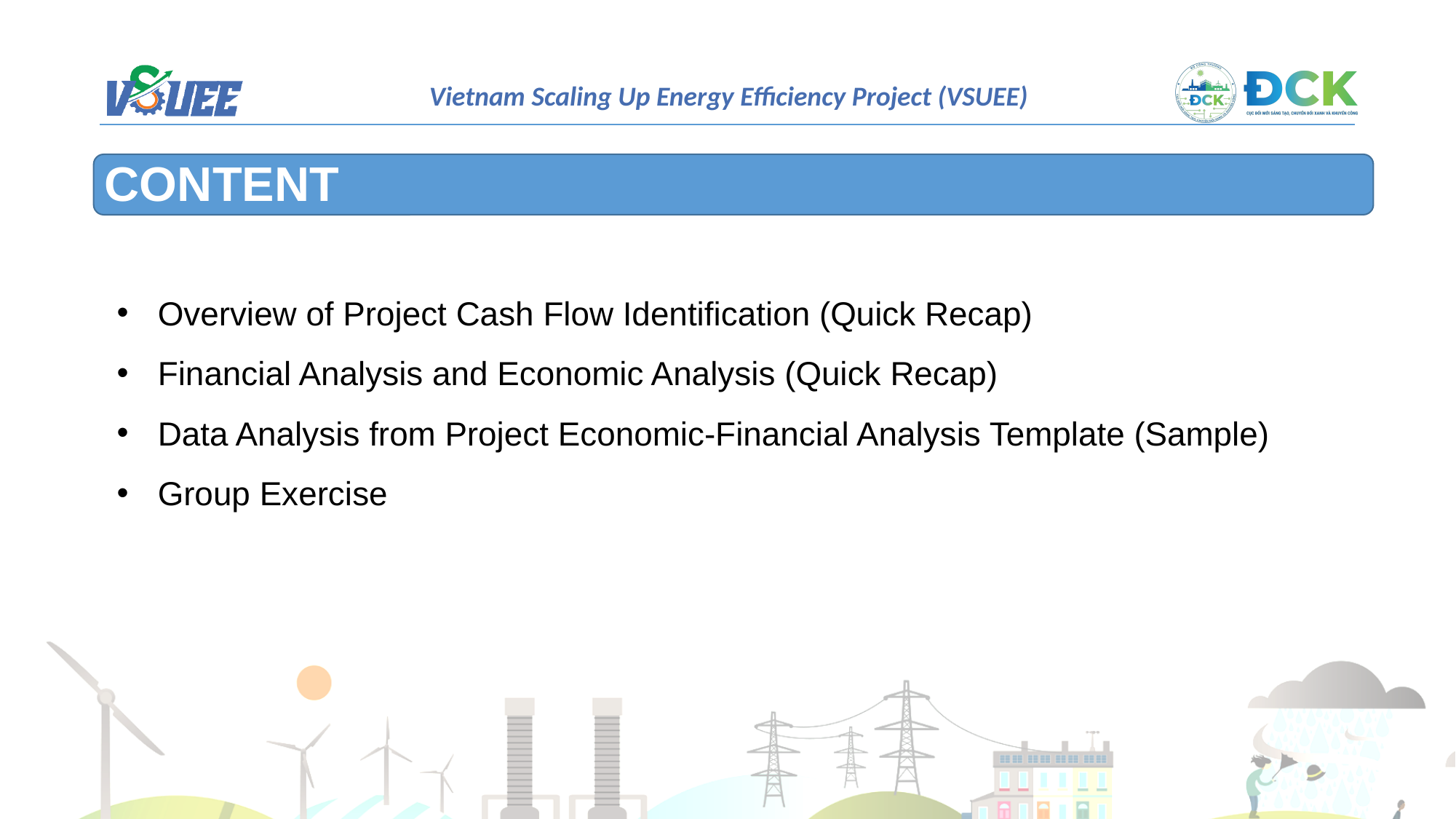

CONTENT
Overview of Project Cash Flow Identification (Quick Recap)
Financial Analysis and Economic Analysis (Quick Recap)
Data Analysis from Project Economic-Financial Analysis Template (Sample)
Group Exercise